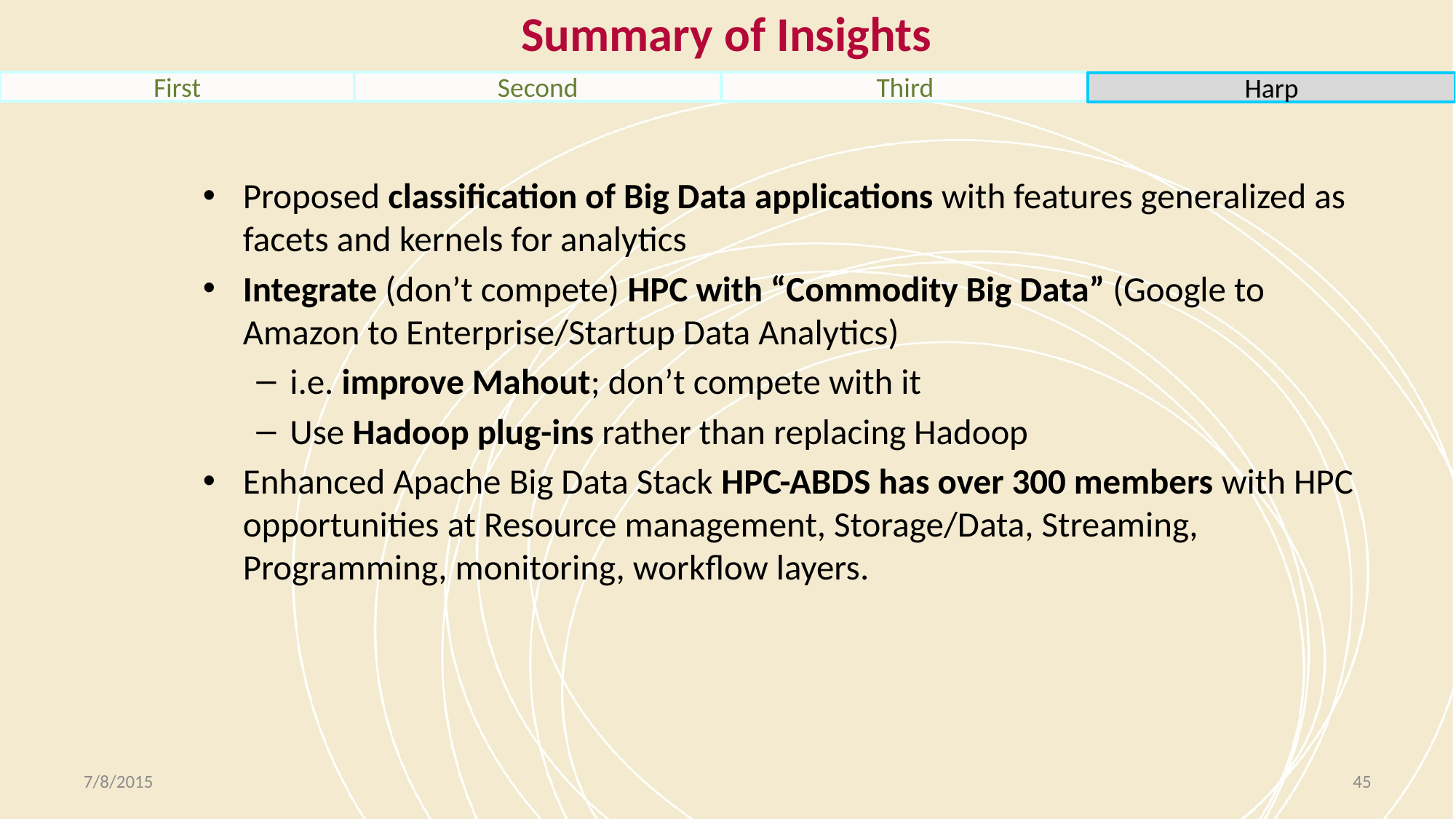

# Summary of Insights
Proposed classification of Big Data applications with features generalized as facets and kernels for analytics
Integrate (don’t compete) HPC with “Commodity Big Data” (Google to Amazon to Enterprise/Startup Data Analytics)
i.e. improve Mahout; don’t compete with it
Use Hadoop plug-ins rather than replacing Hadoop
Enhanced Apache Big Data Stack HPC-ABDS has over 300 members with HPC opportunities at Resource management, Storage/Data, Streaming, Programming, monitoring, workflow layers.

7/8/2015
45